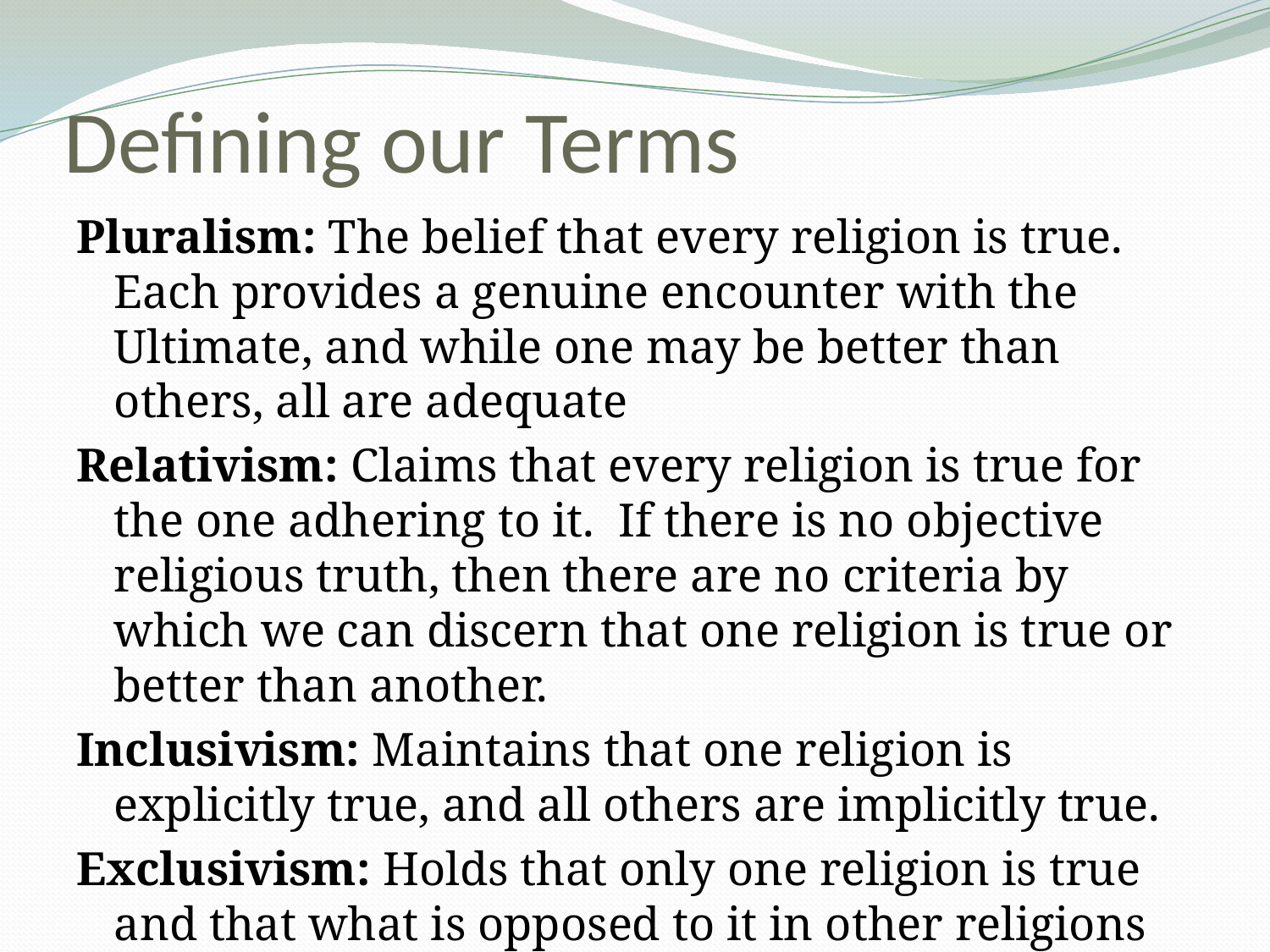

# Defining our Terms
Pluralism: The belief that every religion is true.  Each provides a genuine encounter with the Ultimate, and while one may be better than others, all are adequate
Relativism: Claims that every religion is true for the one adhering to it.  If there is no objective religious truth, then there are no criteria by which we can discern that one religion is true or better than another.
Inclusivism: Maintains that one religion is explicitly true, and all others are implicitly true.
Exclusivism: Holds that only one religion is true and that what is opposed to it in other religions is false.